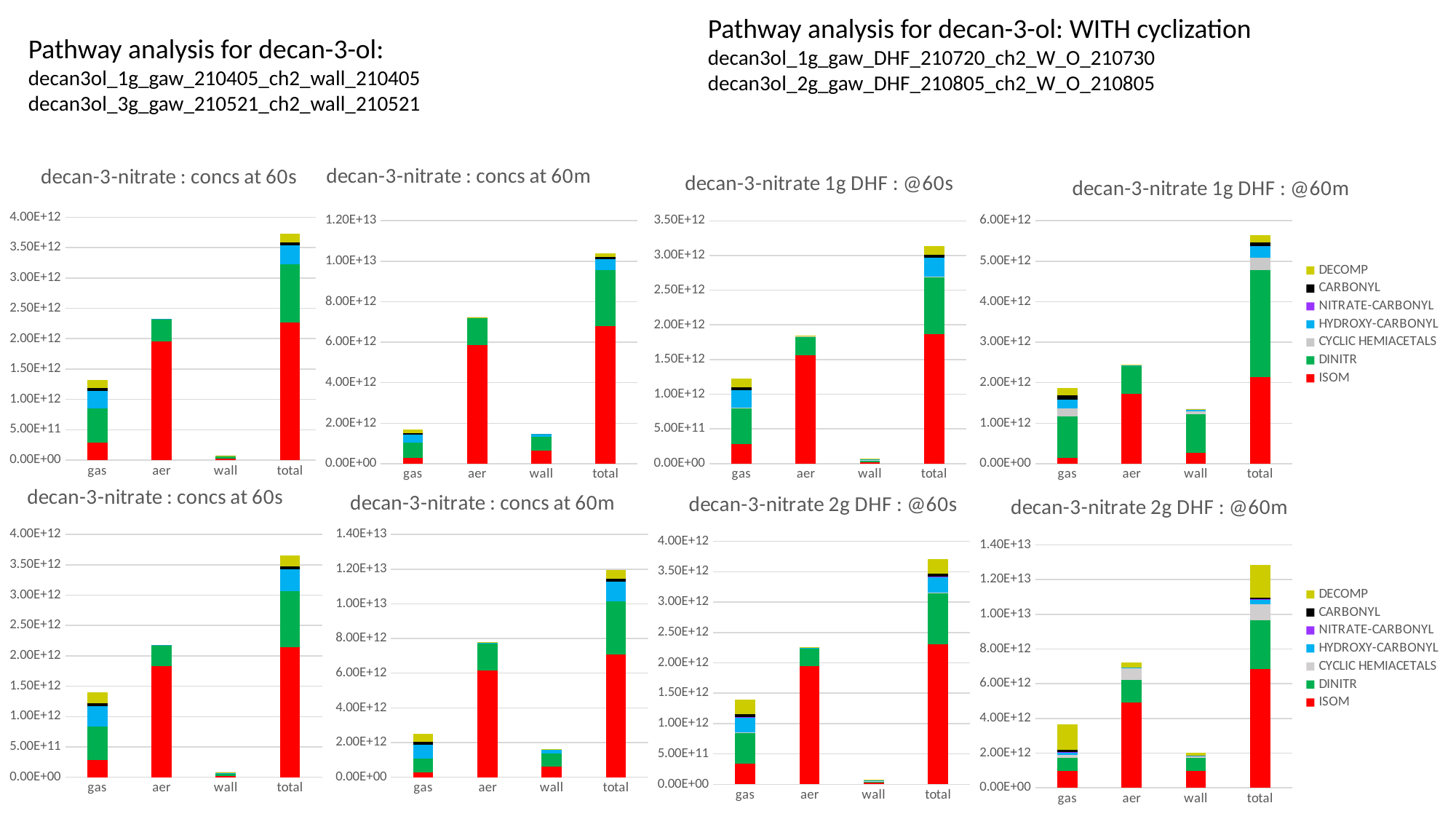

Pathway analysis for decan-3-ol: WITH cyclization
decan3ol_1g_gaw_DHF_210720_ch2_W_O_210730
decan3ol_2g_gaw_DHF_210805_ch2_W_O_210805
Pathway analysis for decan-3-ol:
decan3ol_1g_gaw_210405_ch2_wall_210405
decan3ol_3g_gaw_210521_ch2_wall_210521

### Chart: decan-3-nitrate : concs at 60s

| Category | ISOM | DINITR | HYDROXY-CARBONYL | NITRATE-CARBONYL | CARBONYL | DECOMP |
|---|---|---|---|---|---|---|
| gas | 286650207440.0 | 567983000000.0 | 282318000000.0 | 0.0 | 48359500000.0 | 137947469300.0 |
| aer | 1951806121520.0 | 363486830000.0 | 10123100000.0 | 0.0 | 11366000.0 | 419862040.5 |
| wall | 23227276953.74 | 35858193000.0 | 15766300000.0 | 0.0 | 102142000.0 | 488709502.6 |
| total | 2261683605913.74 | 967328023000.0 | 308207400000.0 | 0.0 | 48473008000.0 | 138856040843.1 |

### Chart: decan-3-nitrate : concs at 60m

| Category | ISOM | DINITR | HYDROXY-CARBONYL | NITRATE-CARBONYL | CARBONYL | DECOMP |
|---|---|---|---|---|---|---|
| gas | 297679448655.3 | 729202200000.0 | 390593000000.0 | 0.0 | 97849700000.0 | 181457359200.0 |
| aer | 5849102044000.0 | 1347113400000.0 | 40426600000.0 | 0.0 | 66387500.0 | 1098115668.2 |
| wall | 639422043634.0 | 698478100000.0 | 118856000000.0 | 0.0 | 209428000.0 | 1056600093.0 |
| total | 6786203536289.3 | 2774793700000.0 | 549875600000.0 | 0.0 | 98125515500.0 | 183612074961.2 |

### Chart: decan-3-nitrate 1g DHF : @60s

| Category | ISOM | DINITR | CYCLIC HEMIACETALS | HYDROXY-CARBONYL | NITRATE-CARBONYL | CARBONYL | DECOMP |
|---|---|---|---|---|---|---|---|
| gas | 279550914002.5127 | 516129000000.0 | 12866634054.209003 | 249530000000.5181 | 18736.304 | 41566000000.0 | 122740547396.0 |
| aer | 1566891421750.2366 | 269530180000.0 | 808201231.0903702 | 7301720000.015161 | 602.6364 | 7972910.0 | 329546324.5620662 |
| wall | 21341243054.48288 | 31246627000.0 | 981045786.4613762 | 13173900000.025602 | 980.5013 | 87677500.0 | 430172432.62178165 |
| total | 1867783578807.2322 | 816905807000.0 | 14655881071.760748 | 270005620000.55887 | 20319.4417 | 41661650410.0 | 123500266153.18385 |

### Chart: decan-3-nitrate 1g DHF : @60m

| Category | ISOM | DINITR | CYCLIC HEMIACETALS | HYDROXY-CARBONYL | NITRATE-CARBONYL | CARBONYL | DECOMP |
|---|---|---|---|---|---|---|---|
| gas | 141659009981.17264 | 1015852000000.0 | 214671328303.21915 | 210615000000.81113 | 26869.978 | 97597700000.0 | 186284405000.0 |
| aer | 1723741461367.2222 | 678279800000.0 | 23568647097.457546 | 7878580000.030342 | 1054.5258000000001 | 23932100.0 | 520837665.6249463 |
| wall | 264807602990.66757 | 956724800000.0 | 74022411969.82703 | 55879900000.216095 | 8331.108 | 208884000.0 | 1110543432.8307314 |
| total | 2130208074339.0627 | 2650856600000.0 | 312262387370.5037 | 274373480001.05756 | 36255.6118 | 97830516100.0 | 187915786098.4557 |

### Chart: decan-3-nitrate : concs at 60s

| Category | ISOM | DINITR | HYDROXY-CARBONYL | NITRATE-CARBONYL | CARBONYL | DECOMP |
|---|---|---|---|---|---|---|
| gas | 286403172165.66003 | 551333300000.0 | 335543000000.0 | 0.0 | 49332600000.0 | 171829369000.0 |
| aer | 1829349567289.0 | 332538580000.0 | 11339800000.0 | 0.0 | 10928300.0 | 534444494.48 |
| wall | 24948189064.047 | 37041276000.0 | 18582000000.0 | 0.0 | 104072000.0 | 677863617.2 |
| total | 2140700928518.707 | 920913156000.0 | 365464800000.0 | 0.0 | 49447600300.0 | 173041677111.68 |

### Chart: decan-3-nitrate : concs at 60m

| Category | ISOM | DINITR | HYDROXY-CARBONYL | NITRATE-CARBONYL | CARBONYL | DECOMP |
|---|---|---|---|---|---|---|
| gas | 294578534840.9 | 771375800000.0 | 813778000000.0 | 0.0 | 147657000000.0 | 486256496000.0 |
| aer | 6168471792100.0 | 1530934500000.0 | 90485400000.0 | 0.0 | 107624000.0 | 2773116237.1 |
| wall | 635029205034.0 | 739961200000.0 | 247640000000.0 | 0.0 | 316031000.0 | 3968489401.0 |
| total | 7098079531974.9 | 3042271500000.0 | 1151903400000.0 | 0.0 | 148080655000.0 | 492998101638.1 |

### Chart: decan-3-nitrate 2g DHF : @60s

| Category | ISOM | DINITR | CYCLIC HEMIACETALS | HYDROXY-CARBONYL | NITRATE-CARBONYL | CARBONYL | DECOMP |
|---|---|---|---|---|---|---|---|
| gas | 335332752494.4451 | 511907475438.0 | 9377571823.399788 | 250324339420.0 | 455948307.906896 | 41769700000.0 | 239934773990.43167 |
| aer | 1944068332800.4458 | 291388378600.0 | 3863442167.5836163 | 7648950371.2 | 14007360.3094726 | 8366180.0 | 3482331057.509674 |
| wall | 24788926585.972424 | 31156325687.22001 | 1248765122.3763168 | 13220212032.1 | 17246850.174786 | 88104000.0 | 1315113165.6663606 |
| total | 2304190011880.8584 | 834452179725.2197 | 14489779113.359703 | 271193501823.3 | 487202518.3911546 | 41866170180.0 | 244732218213.6076 |

### Chart: decan-3-nitrate 2g DHF : @60m

| Category | ISOM | DINITR | CYCLIC HEMIACETALS | HYDROXY-CARBONYL | NITRATE-CARBONYL | CARBONYL | DECOMP |
|---|---|---|---|---|---|---|---|
| gas | 954368903511.3208 | 789292638174.0 | 131330902164.58316 | 200741708300.0 | 2659584853.0 | 97480700000.0 | 1458941827424.999 |
| aer | 4926427414210.919 | 1270906001800.0 | 723863187875.6119 | 16543736290.0 | 220365328.626 | 52662000.0 | 275959048633.84125 |
| wall | 950032359941.0492 | 754632118010.0 | 88904416142.29509 | 53342946710.0 | 809348365.329 | 208636000.0 | 158404473180.6082 |
| total | 6830828677663.301 | 2814830757984.0 | 944098506182.4908 | 270628391300.0 | 3689298546.955 | 97741998000.0 | 1893305349239.4504 |